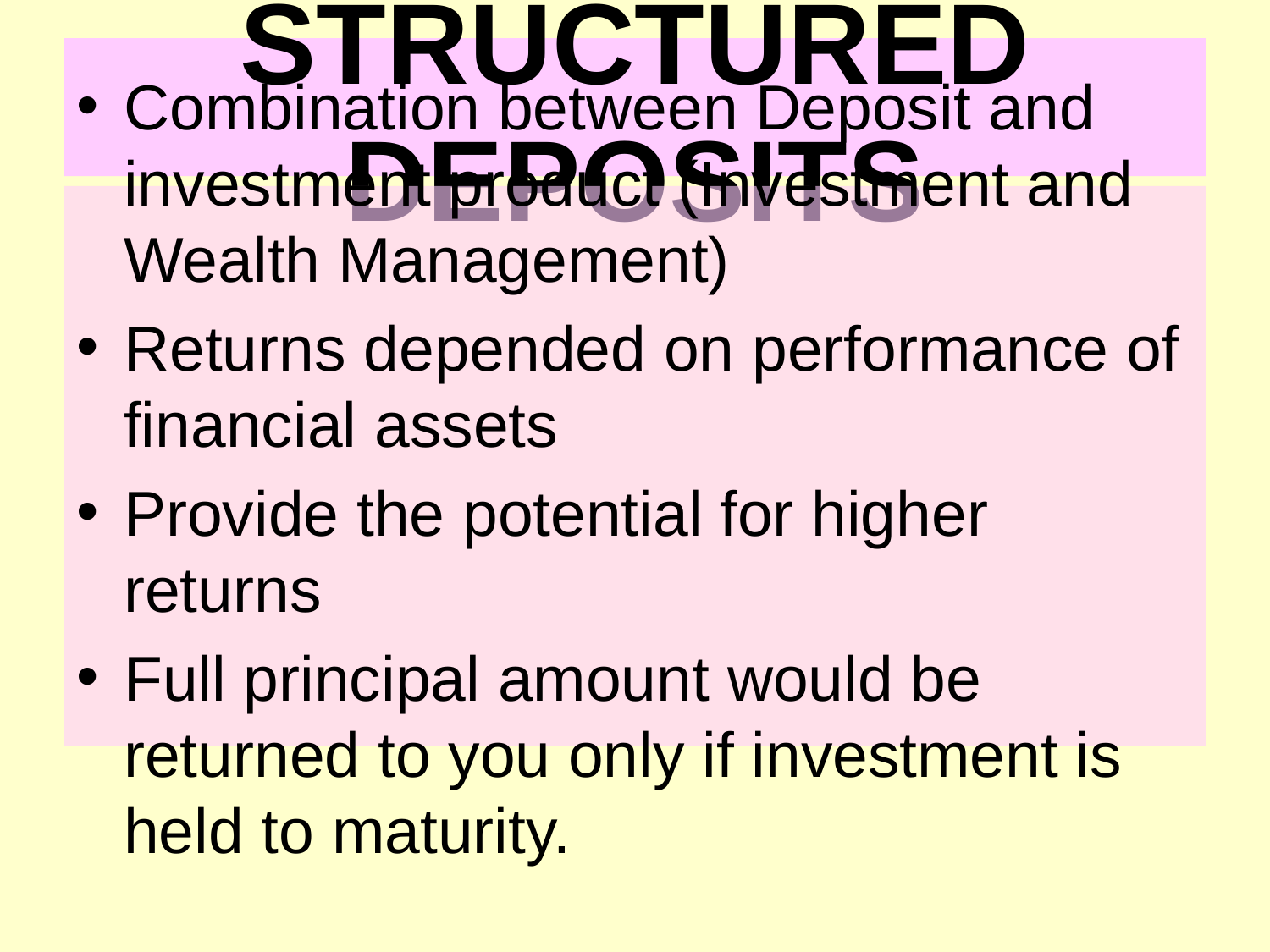

# STRUCTURED DEPOSITS
Combination between Deposit and investment product (Investment and Wealth Management)
Returns depended on performance of financial assets
Provide the potential for higher returns
Full principal amount would be returned to you only if investment is held to maturity.